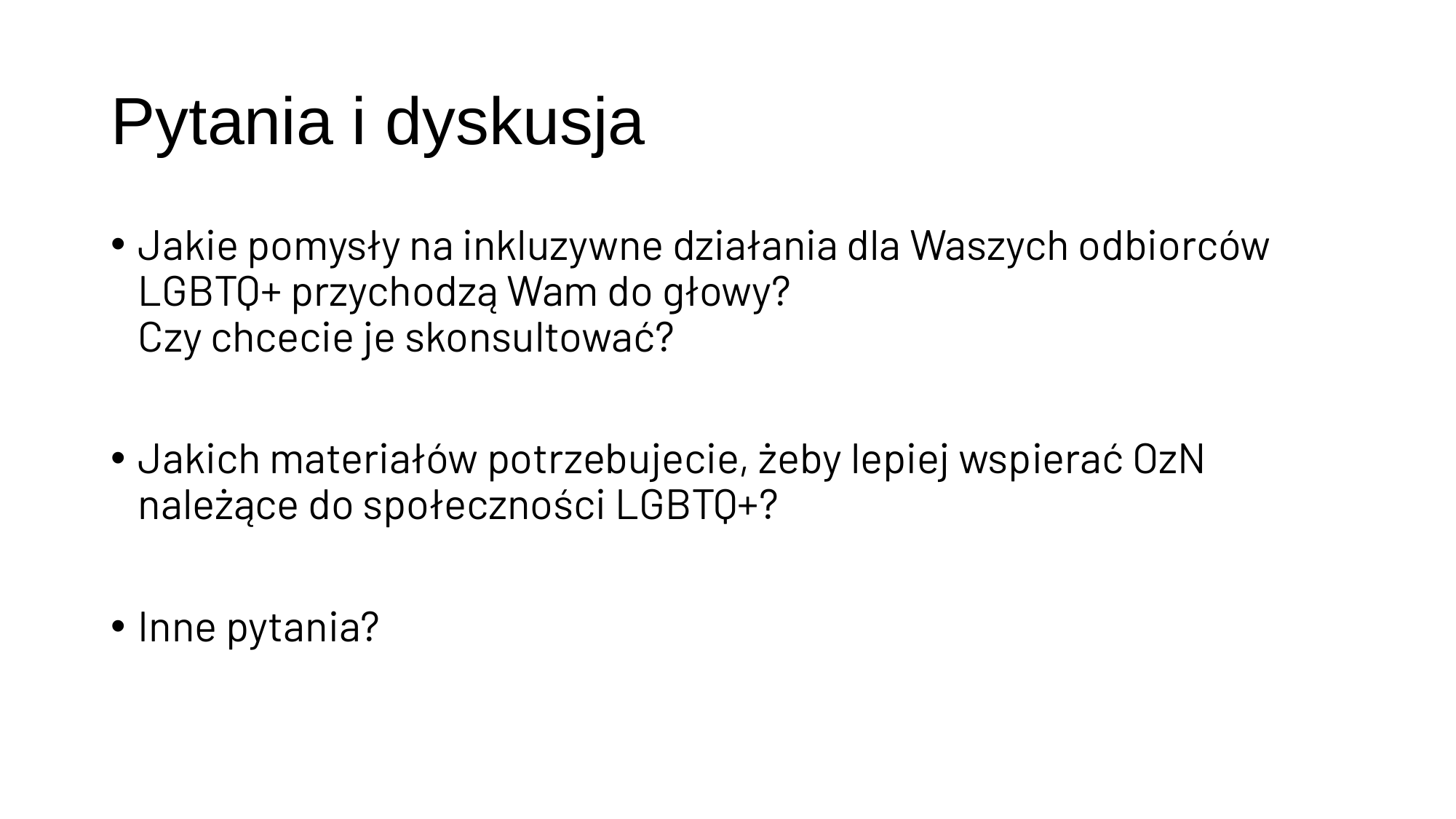

# Pytania i dyskusja
Jakie pomysły na inkluzywne działania dla Waszych odbiorców LGBTQ+ przychodzą Wam do głowy?
Czy chcecie je skonsultować?

Jakich materiałów potrzebujecie, żeby lepiej wspierać OzN należące do społeczności LGBTQ+?

Inne pytania?